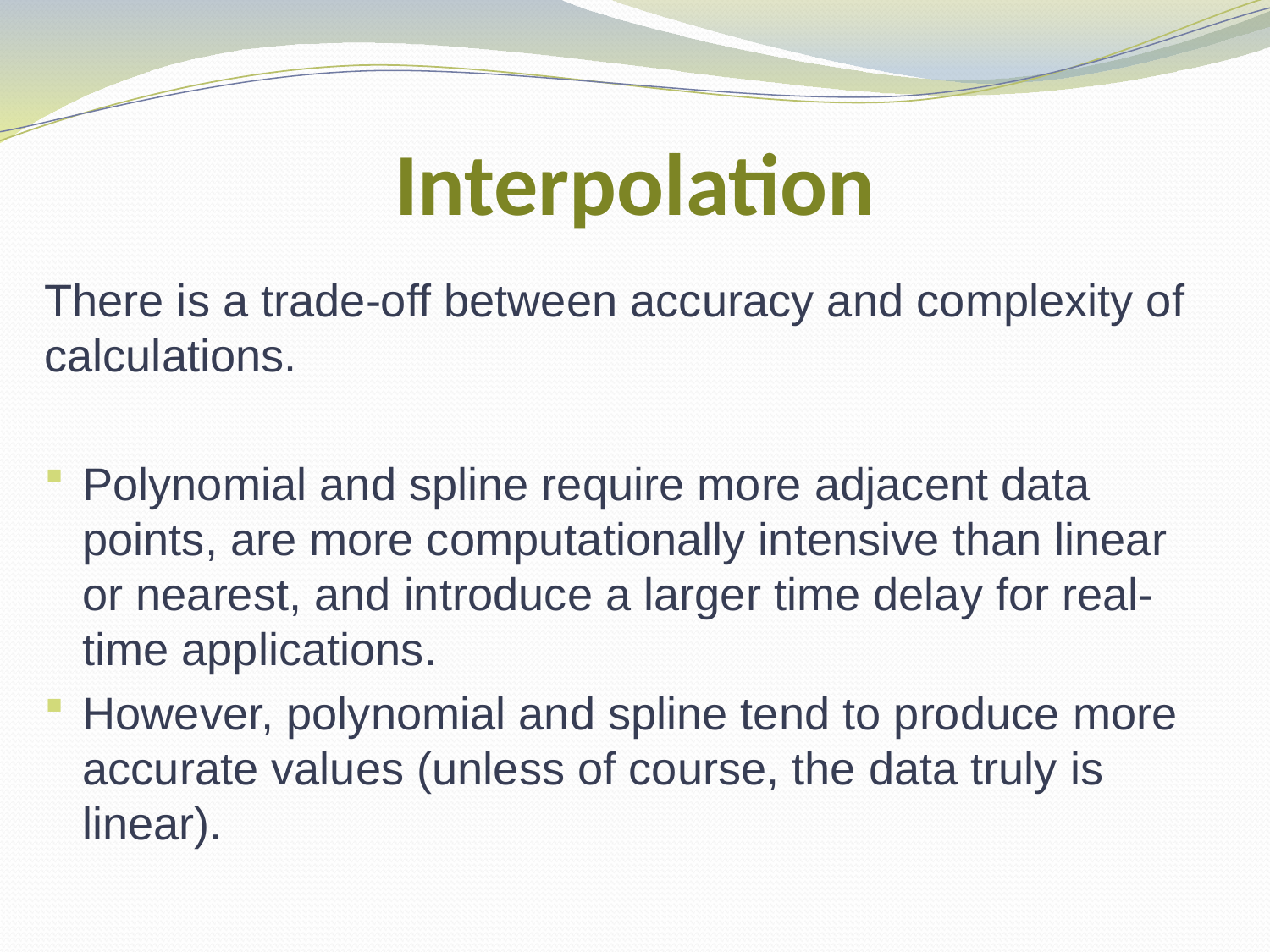

# Interpolation
There is a trade-off between accuracy and complexity of calculations.

Polynomial and spline require more adjacent data points, are more computationally intensive than linear or nearest, and introduce a larger time delay for real-time applications.
However, polynomial and spline tend to produce more accurate values (unless of course, the data truly is linear).